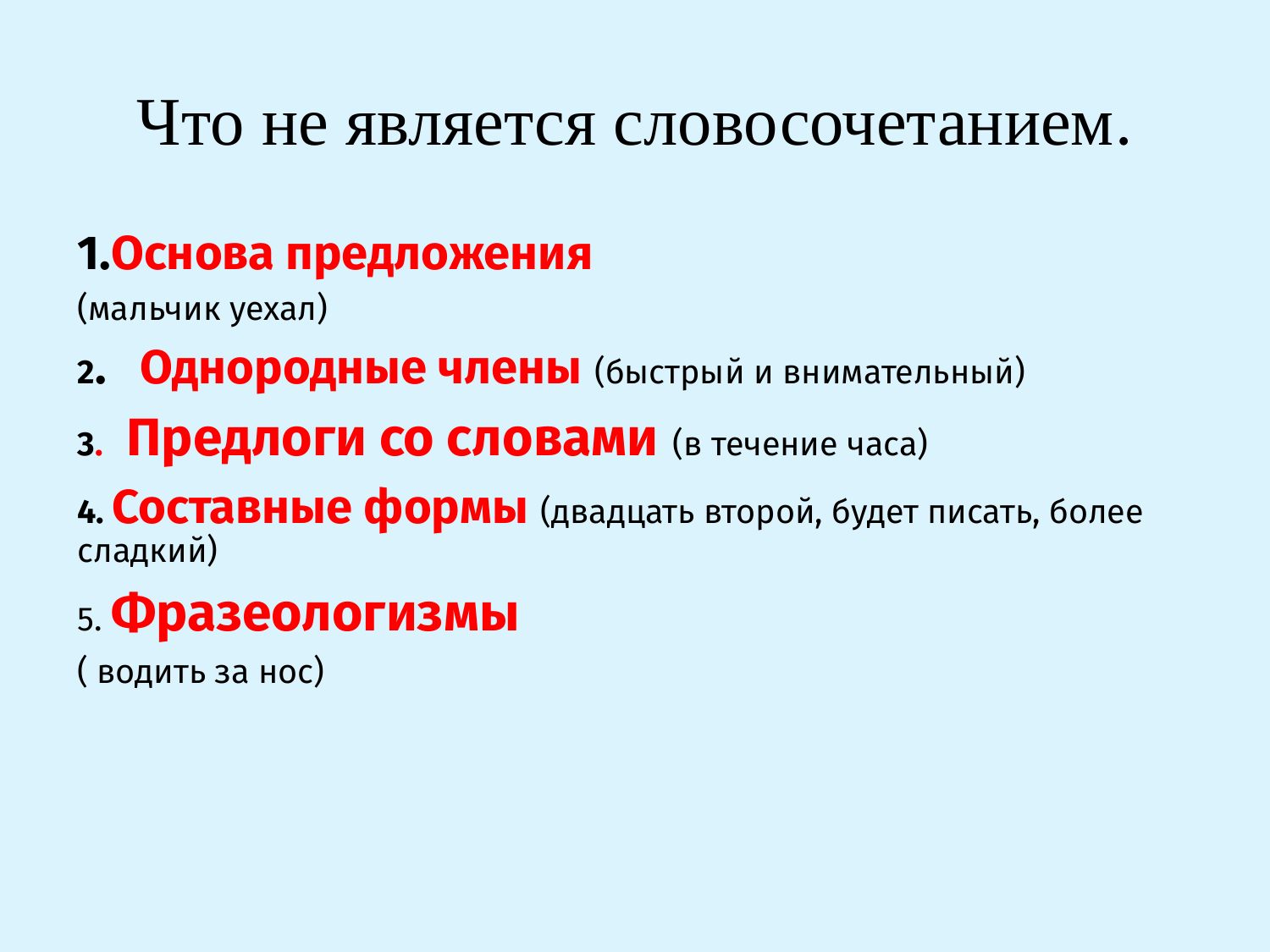

# Что не является словосочетанием.
1.Основа предложения
(мальчик уехал)
2.   Однородные члены (быстрый и внимательный)
3.   Предлоги со словами (в течение часа)
4. Составные формы (двадцать второй, будет писать, более сладкий)
5. Фразеологизмы
( водить за нос)